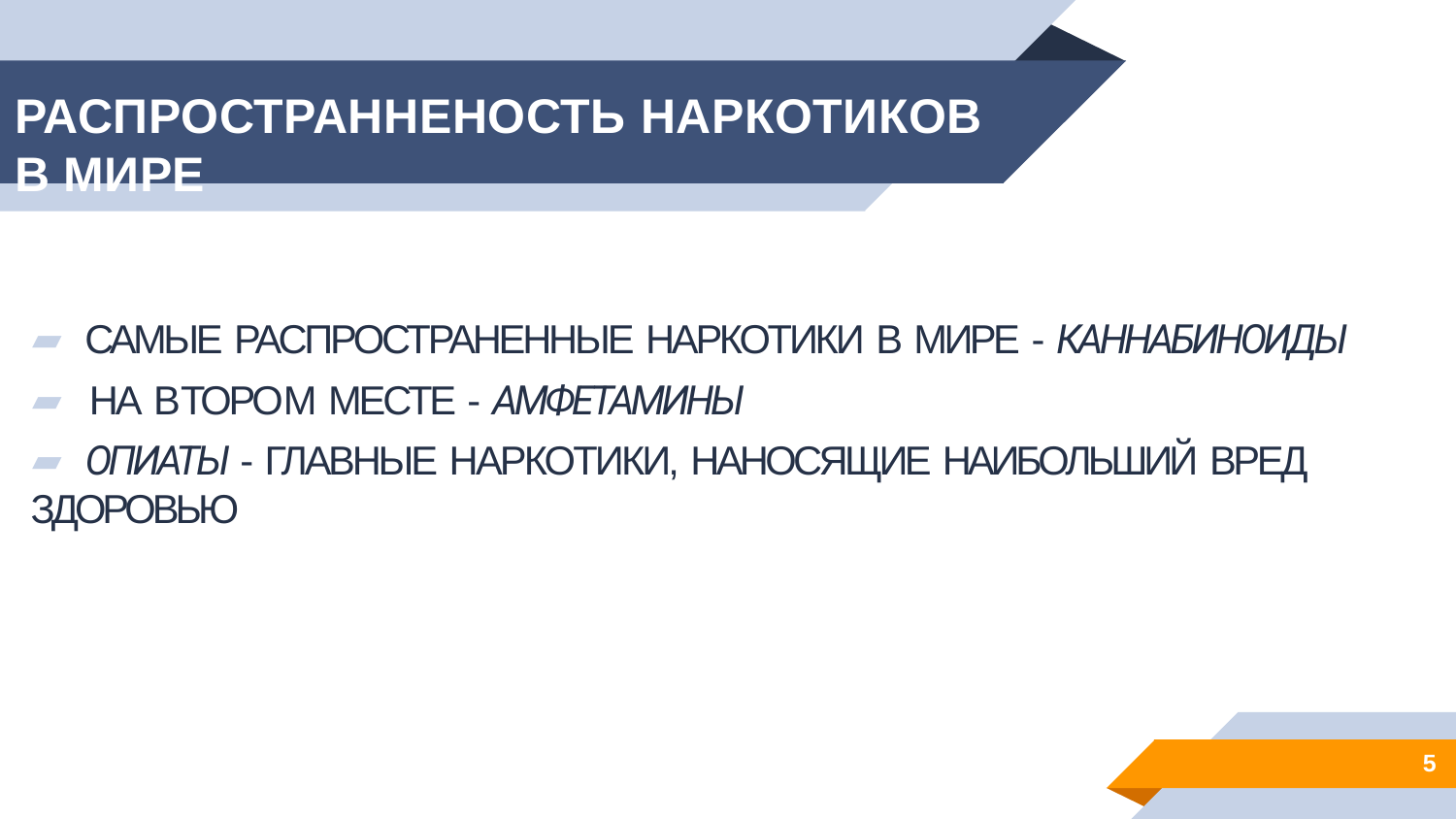

# РАСПРОСТРАННЕНОСТЬ НАРКОТИКОВ В МИРЕ
▰ САМЫЕ РАСПРОСТРАНЕННЫЕ НАРКОТИКИ В МИРЕ - КАННАБИНОИДЫ
▰  НА ВТОРОМ МЕСТЕ - АМФЕТАМИНЫ
▰ ОПИАТЫ - ГЛАВНЫЕ НАРКОТИКИ, НАНОСЯЩИЕ НАИБОЛЬШИЙ ВРЕД ЗДОРОВЬЮ
5